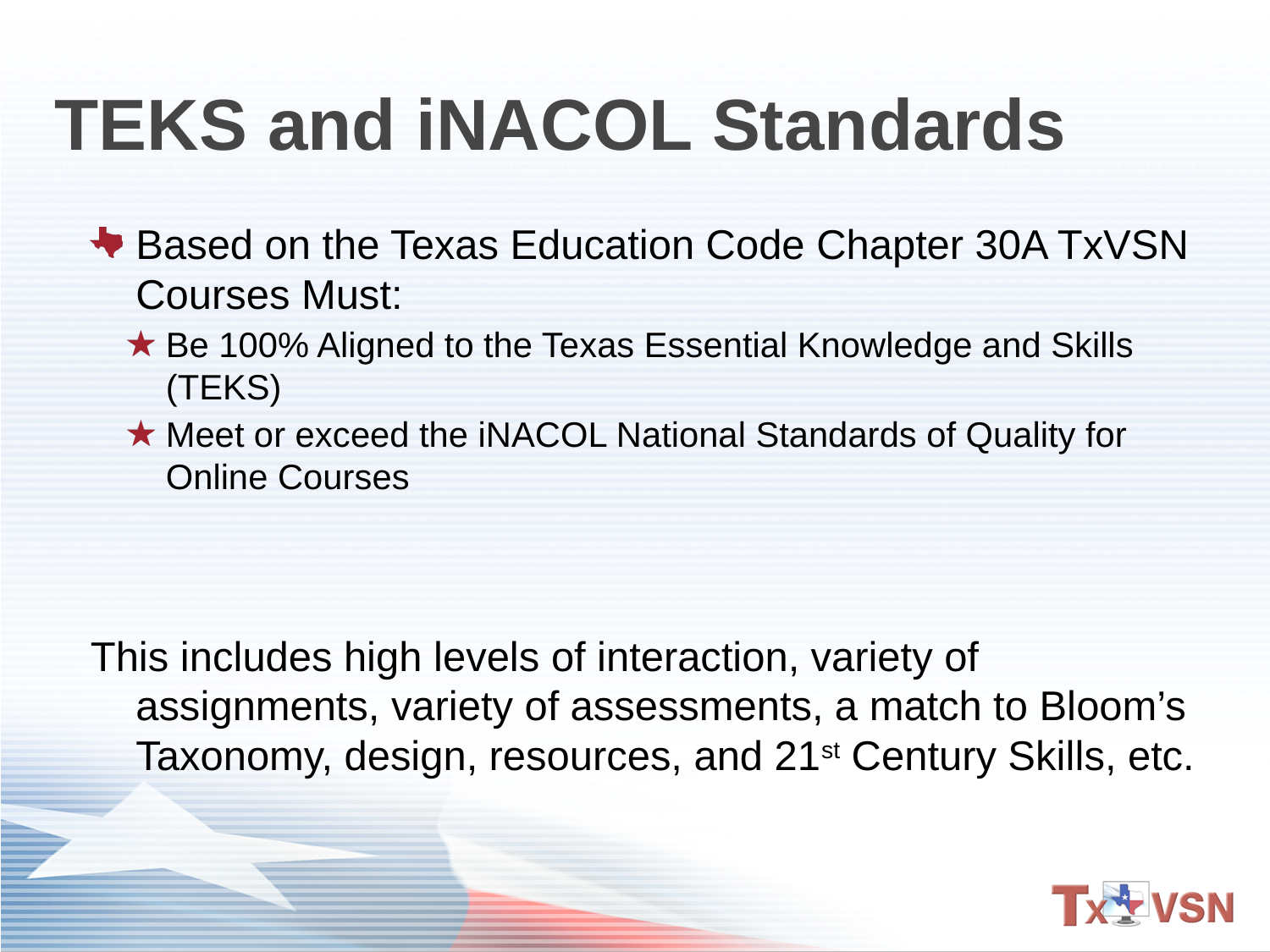

# TEKS and iNACOL Standards
Based on the Texas Education Code Chapter 30A TxVSN Courses Must:
Be 100% Aligned to the Texas Essential Knowledge and Skills (TEKS)
Meet or exceed the iNACOL National Standards of Quality for Online Courses
This includes high levels of interaction, variety of assignments, variety of assessments, a match to Bloom’s Taxonomy, design, resources, and 21st Century Skills, etc.